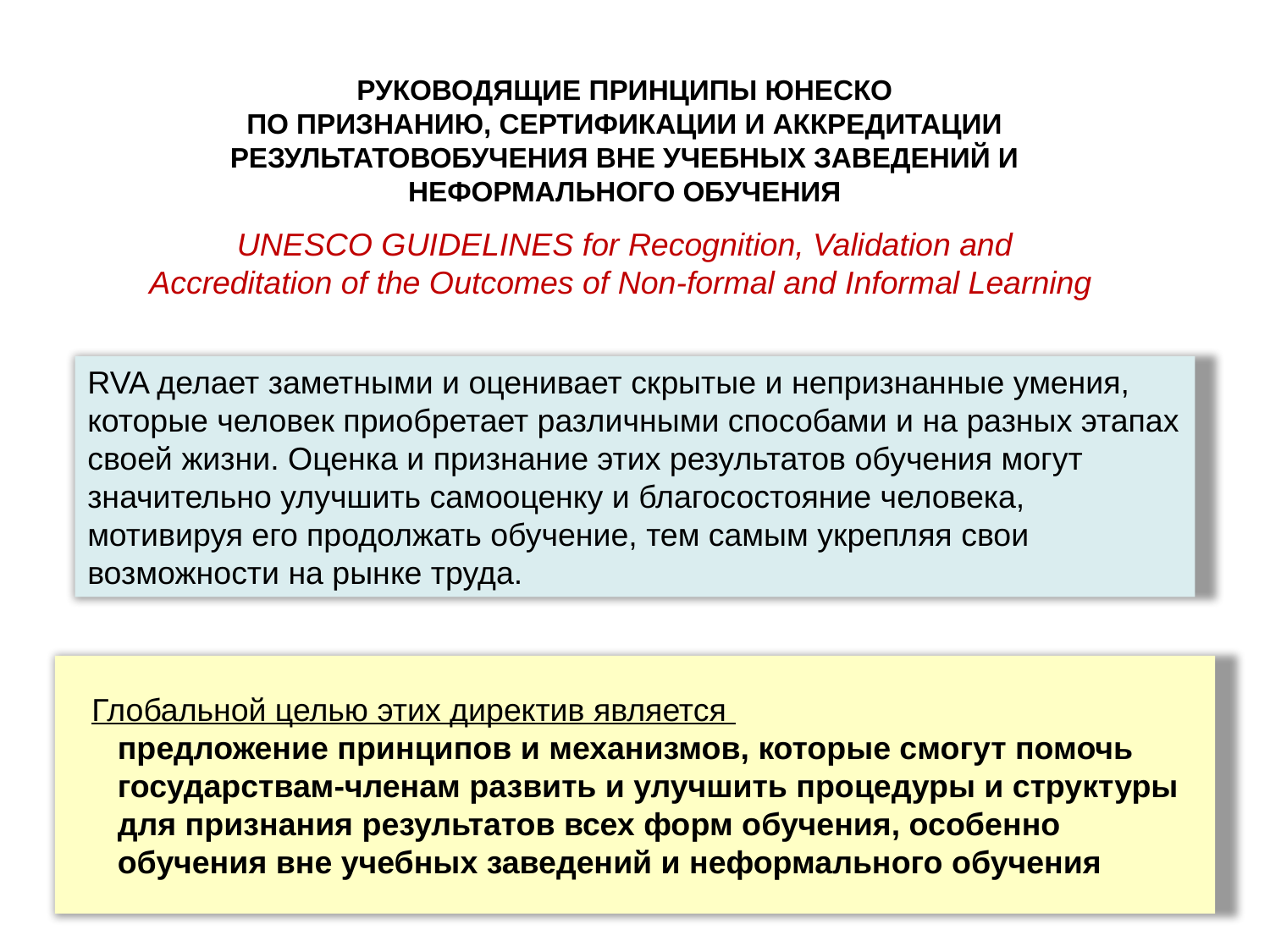

РУКОВОДЯЩИЕ ПРИНЦИПЫ ЮНЕСКО
ПО ПРИЗНАНИЮ, СЕРТИФИКАЦИИ И АККРЕДИТАЦИИ
РЕЗУЛЬТАТОВОБУЧЕНИЯ ВНЕ УЧЕБНЫХ ЗАВЕДЕНИЙ И
НЕФОРМАЛЬНОГО ОБУЧЕНИЯ

UNESCO GUIDELINES for Recognition, Validation and Accreditation of the Outcomes of Non-formal and Informal Learning
RVA делает заметными и оценивает скрытые и непризнанные умения, которые человек приобретает различными способами и на разных этапах своей жизни. Оценка и признание этих результатов обучения могут значительно улучшить самооценку и благосостояние человека, мотивируя его продолжать обучение, тем самым укрепляя свои возможности на рынке труда.

Глобальной целью этих директив является
предложение принципов и механизмов, которые смогут помочь государствам-членам развить и улучшить процедуры и структуры для признания результатов всех форм обучения, особенно обучения вне учебных заведений и неформального обучения